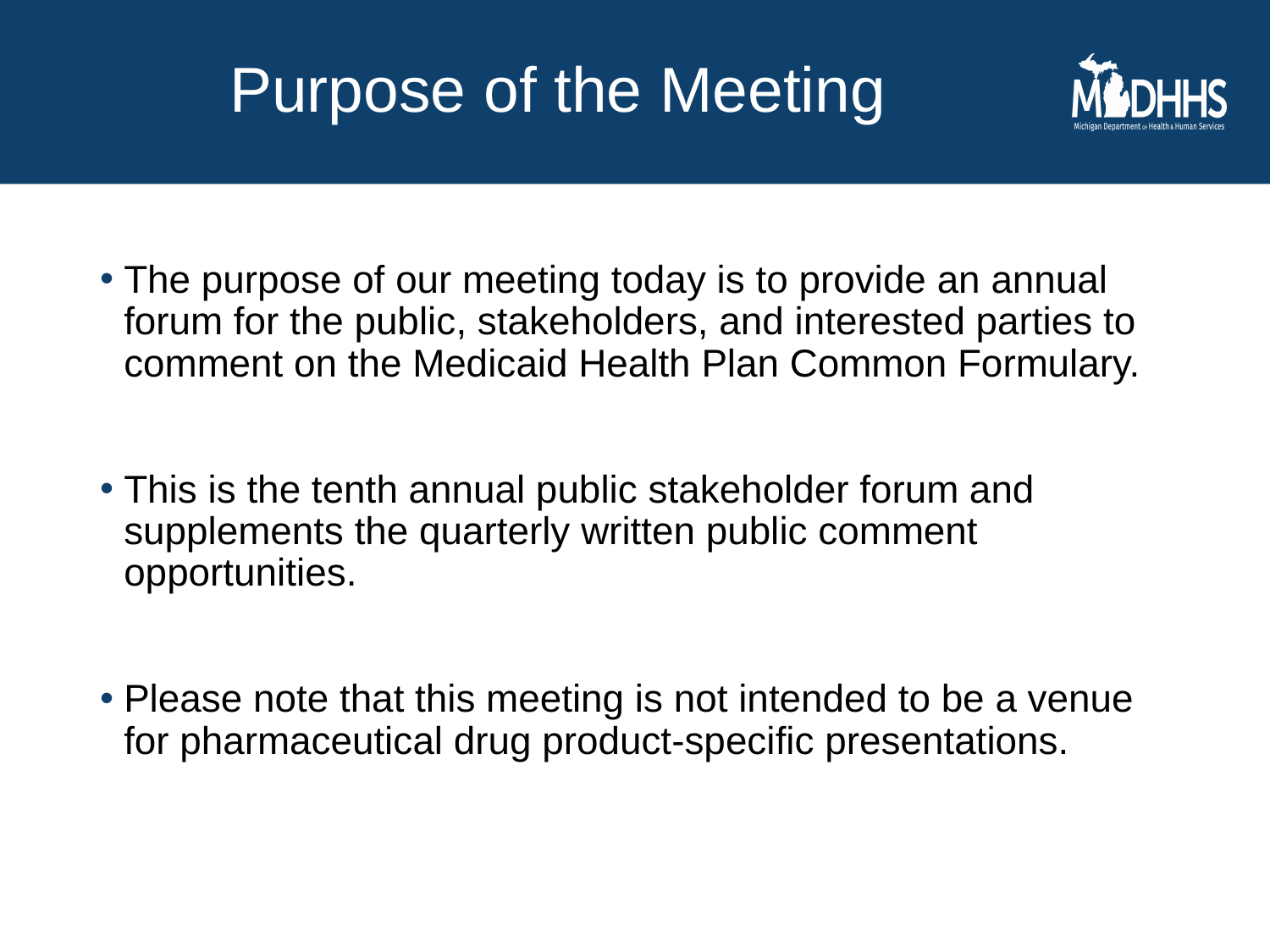

# Purpose of the Meeting
The purpose of our meeting today is to provide an annual forum for the public, stakeholders, and interested parties to comment on the Medicaid Health Plan Common Formulary.

This is the tenth annual public stakeholder forum and supplements the quarterly written public comment opportunities.

Please note that this meeting is not intended to be a venue for pharmaceutical drug product-specific presentations.